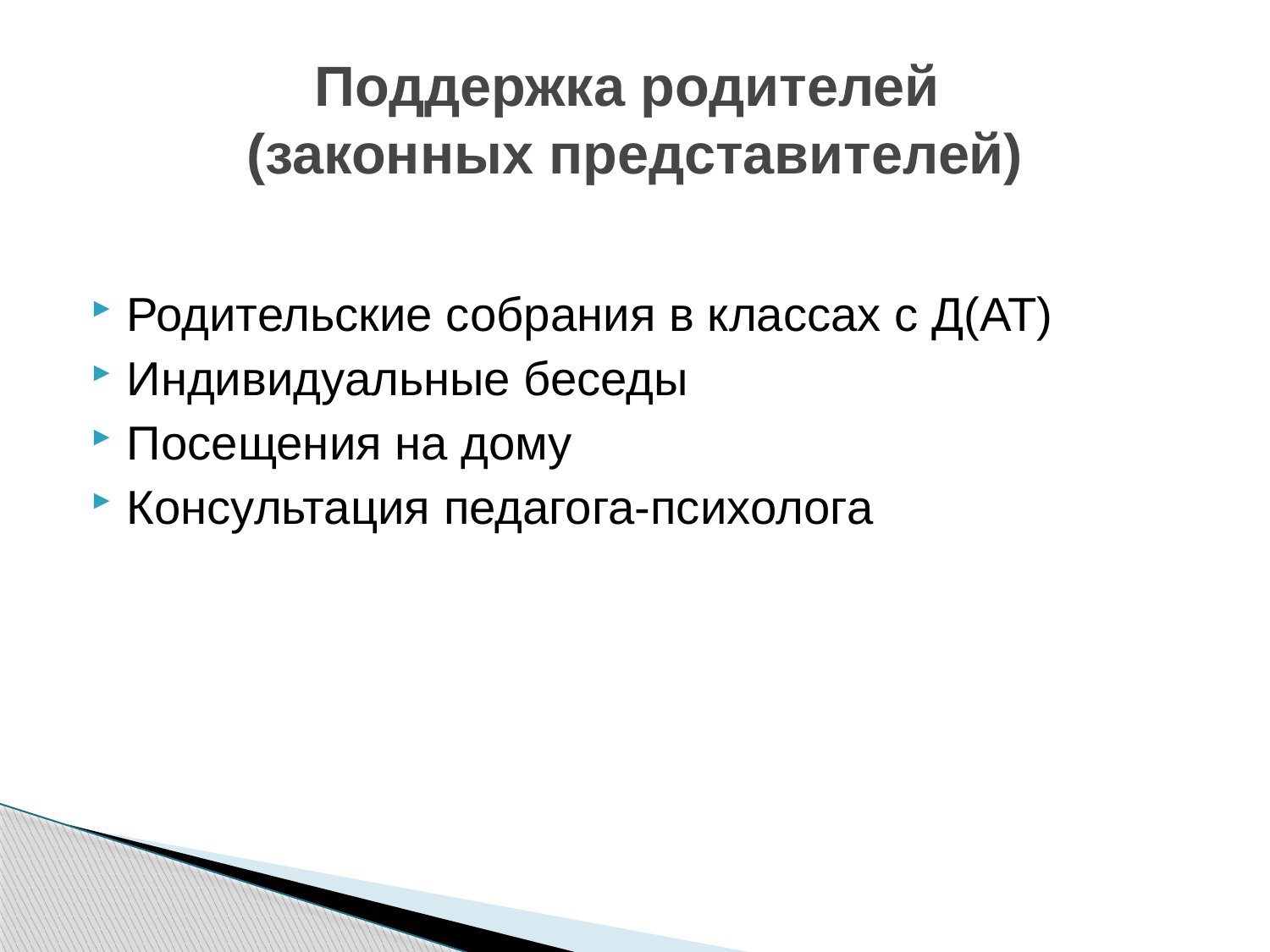

# Поддержка родителей (законных представителей)
Родительские собрания в классах с Д(АТ)
Индивидуальные беседы
Посещения на дому
Консультация педагога-психолога